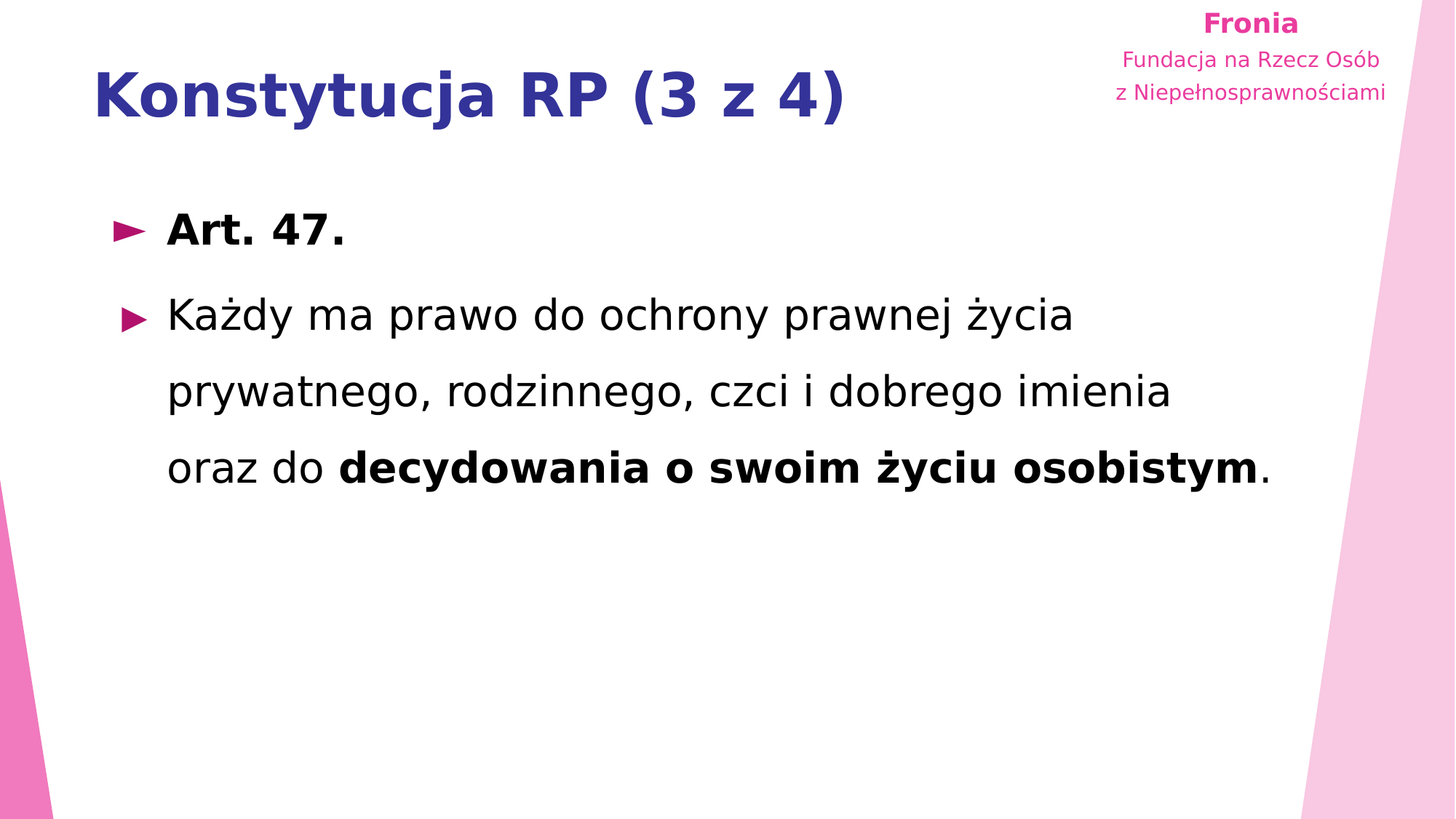

# Konstytucja RP (3 z 4)
Art. 47.
Każdy ma prawo do ochrony prawnej życia prywatnego, rodzinnego, czci i dobrego imienia oraz do decydowania o swoim życiu osobistym.